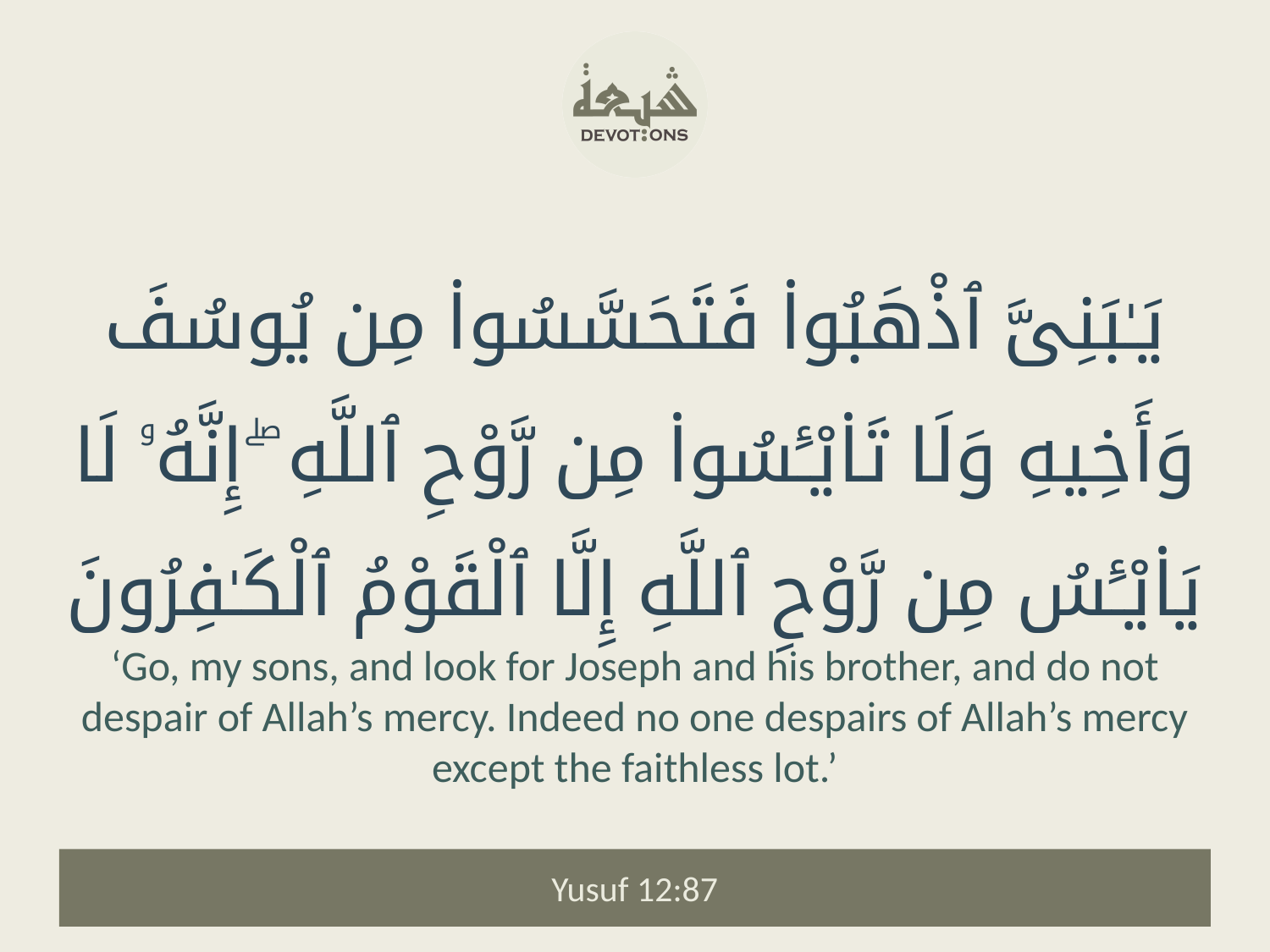

يَـٰبَنِىَّ ٱذْهَبُوا۟ فَتَحَسَّسُوا۟ مِن يُوسُفَ وَأَخِيهِ وَلَا تَا۟يْـَٔسُوا۟ مِن رَّوْحِ ٱللَّهِ ۖ إِنَّهُۥ لَا يَا۟يْـَٔسُ مِن رَّوْحِ ٱللَّهِ إِلَّا ٱلْقَوْمُ ٱلْكَـٰفِرُونَ
‘Go, my sons, and look for Joseph and his brother, and do not despair of Allah’s mercy. Indeed no one despairs of Allah’s mercy except the faithless lot.’
Yusuf 12:87